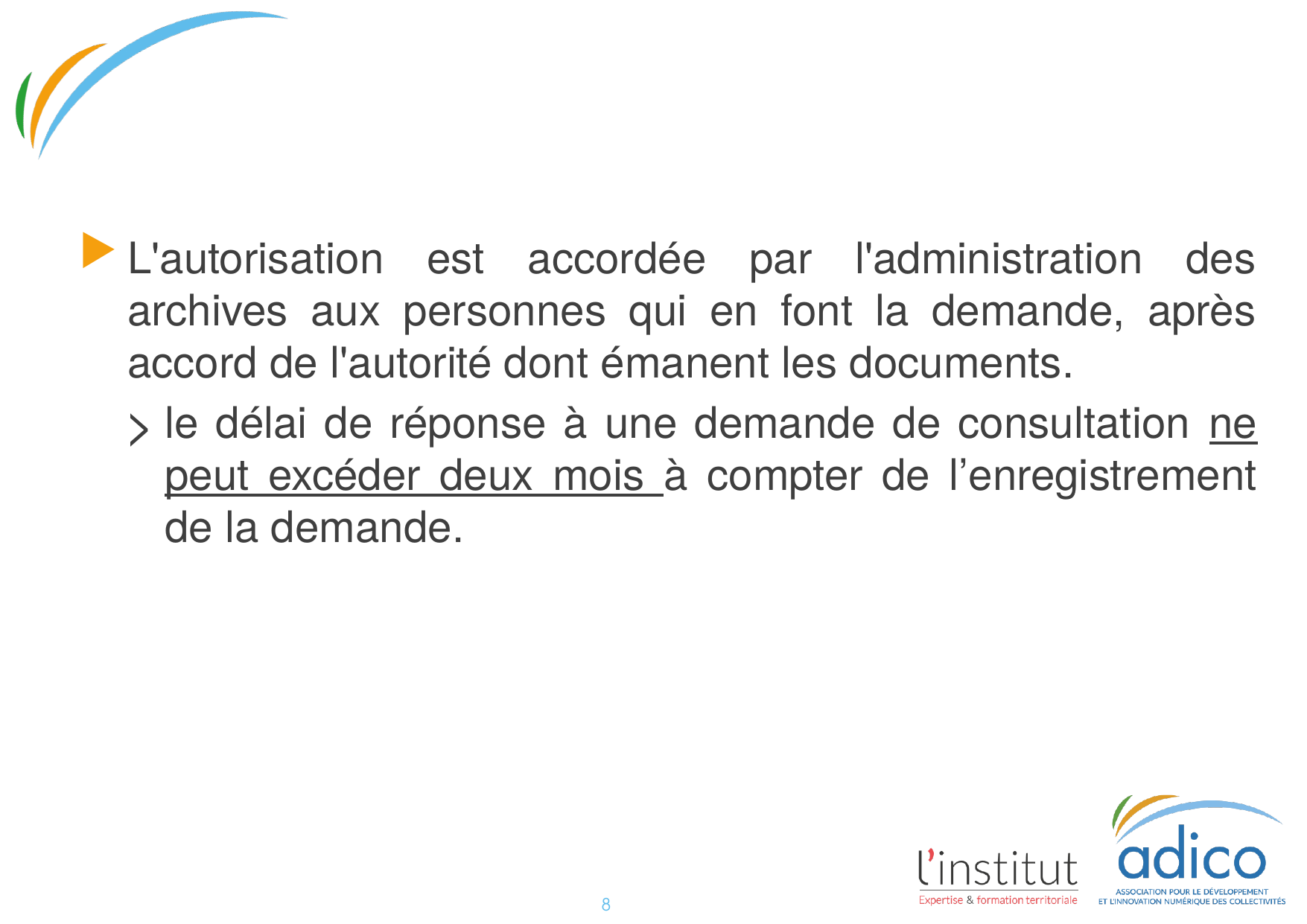

#

L'autorisation est accordée par l'administration des archives aux personnes qui en font la demande, après accord de l'autorité dont émanent les documents.
le délai de réponse à une demande de consultation ne peut excéder deux mois à compter de l’enregistrement de la demande.